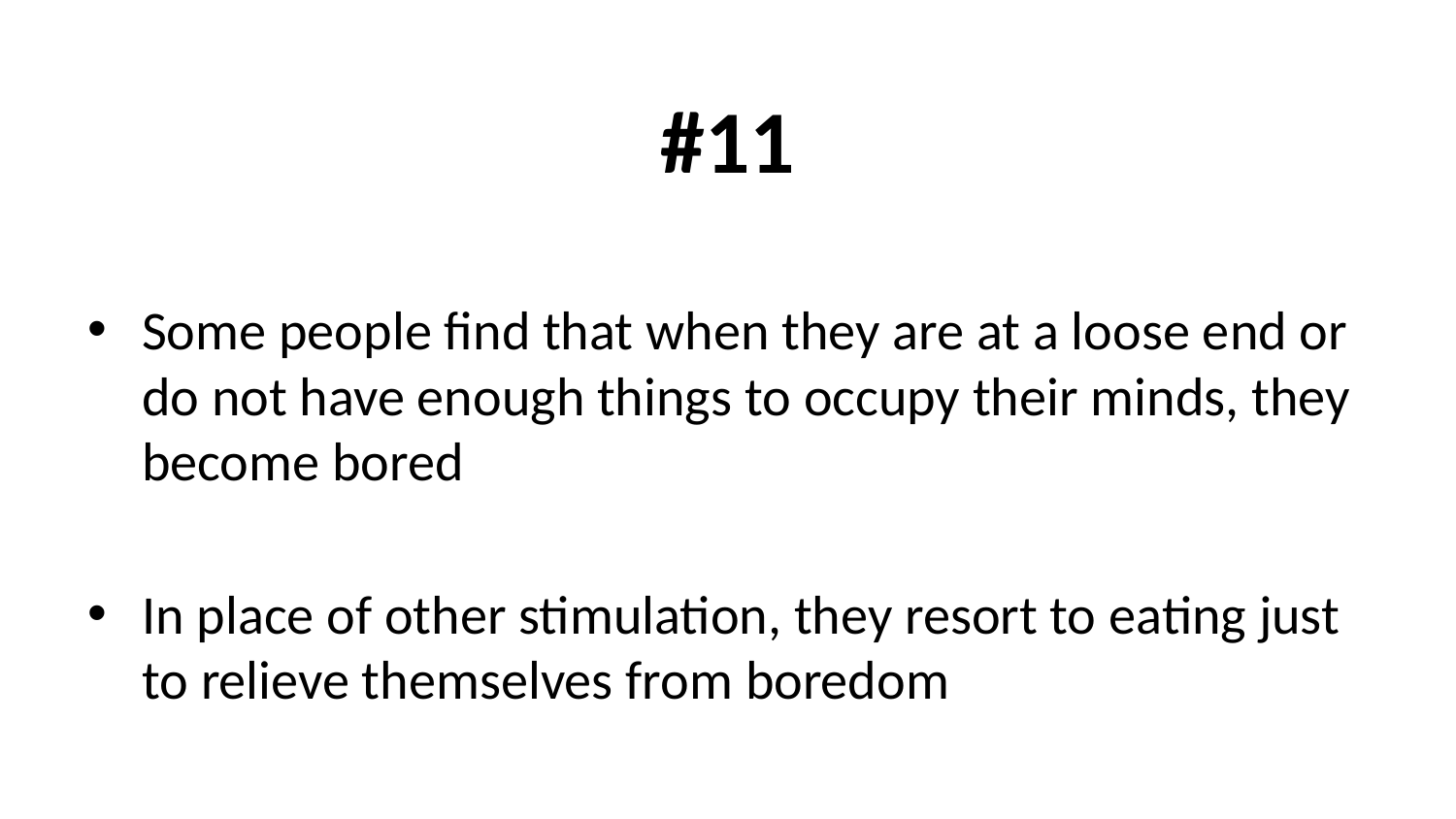

# #11
Some people find that when they are at a loose end or do not have enough things to occupy their minds, they become bored

In place of other stimulation, they resort to eating just to relieve themselves from boredom